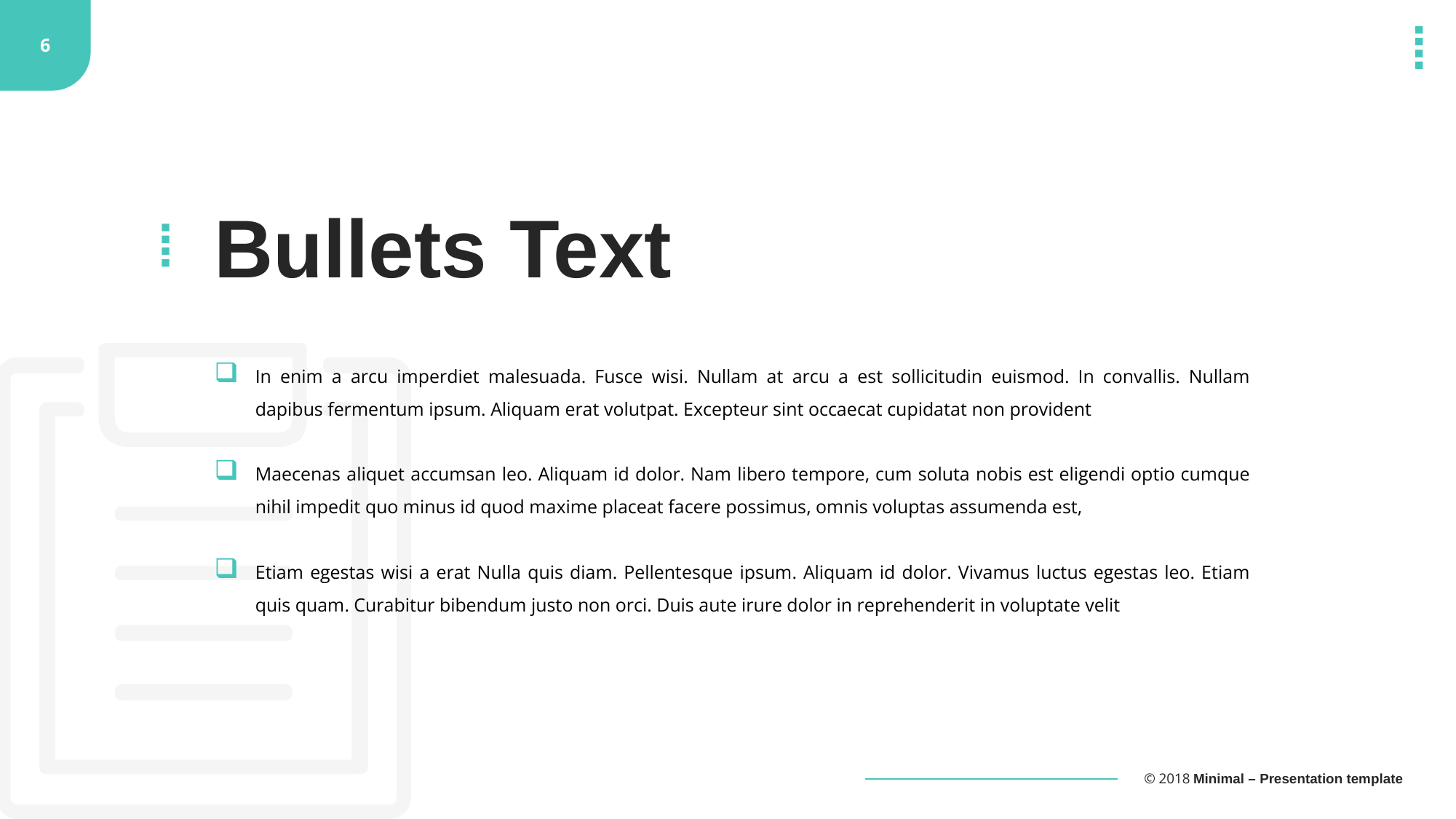

Bullets Text

In enim a arcu imperdiet malesuada. Fusce wisi. Nullam at arcu a est sollicitudin euismod. In convallis. Nullam dapibus fermentum ipsum. Aliquam erat volutpat. Excepteur sint occaecat cupidatat non provident

Maecenas aliquet accumsan leo. Aliquam id dolor. Nam libero tempore, cum soluta nobis est eligendi optio cumque nihil impedit quo minus id quod maxime placeat facere possimus, omnis voluptas assumenda est,

Etiam egestas wisi a erat Nulla quis diam. Pellentesque ipsum. Aliquam id dolor. Vivamus luctus egestas leo. Etiam quis quam. Curabitur bibendum justo non orci. Duis aute irure dolor in reprehenderit in voluptate velit